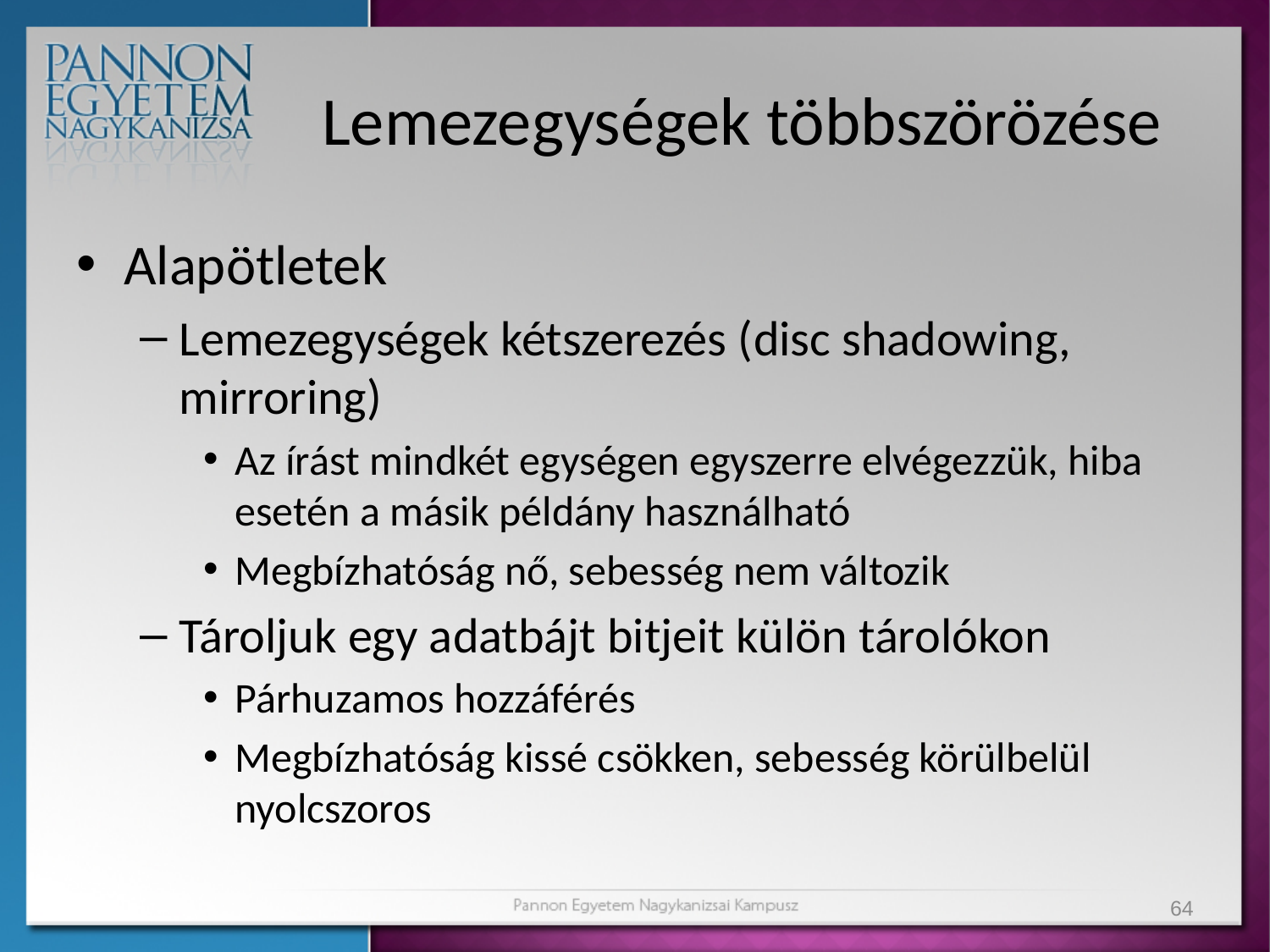

# Lemezegységek többszörözése
Alapötletek
Lemezegységek kétszerezés (disc shadowing, mirroring)
Az írást mindkét egységen egyszerre elvégezzük, hiba esetén a másik példány használható
Megbízhatóság nő, sebesség nem változik
Tároljuk egy adatbájt bitjeit külön tárolókon
Párhuzamos hozzáférés
Megbízhatóság kissé csökken, sebesség körülbelül nyolcszoros
64